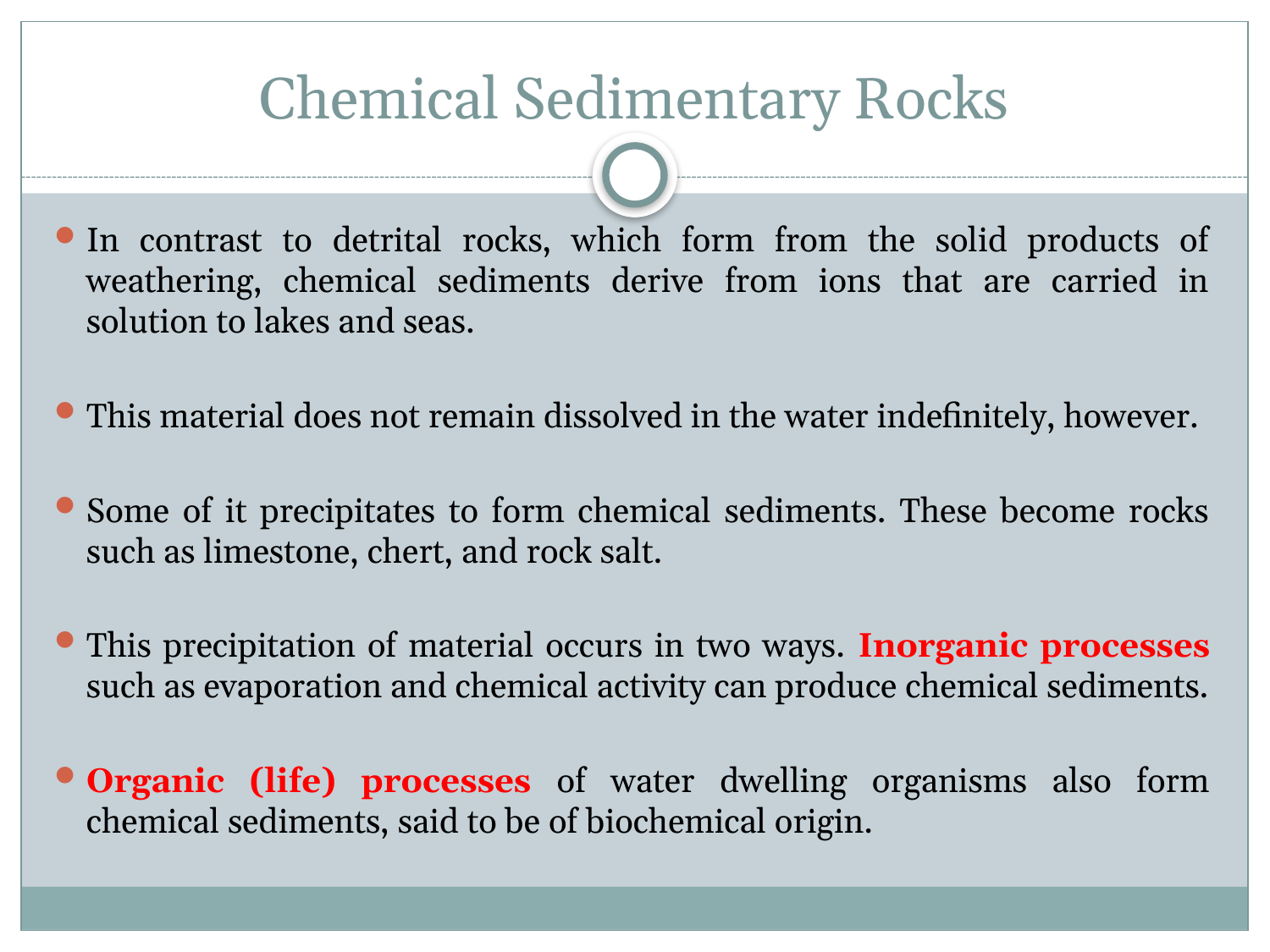

# Chemical Sedimentary Rocks
In contrast to detrital rocks, which form from the solid products of weathering, chemical sediments derive from ions that are carried in solution to lakes and seas.

This material does not remain dissolved in the water indefinitely, however.

Some of it precipitates to form chemical sediments. These become rocks such as limestone, chert, and rock salt.

This precipitation of material occurs in two ways. Inorganic processes such as evaporation and chemical activity can produce chemical sediments.

Organic (life) processes of water dwelling organisms also form chemical sediments, said to be of biochemical origin.